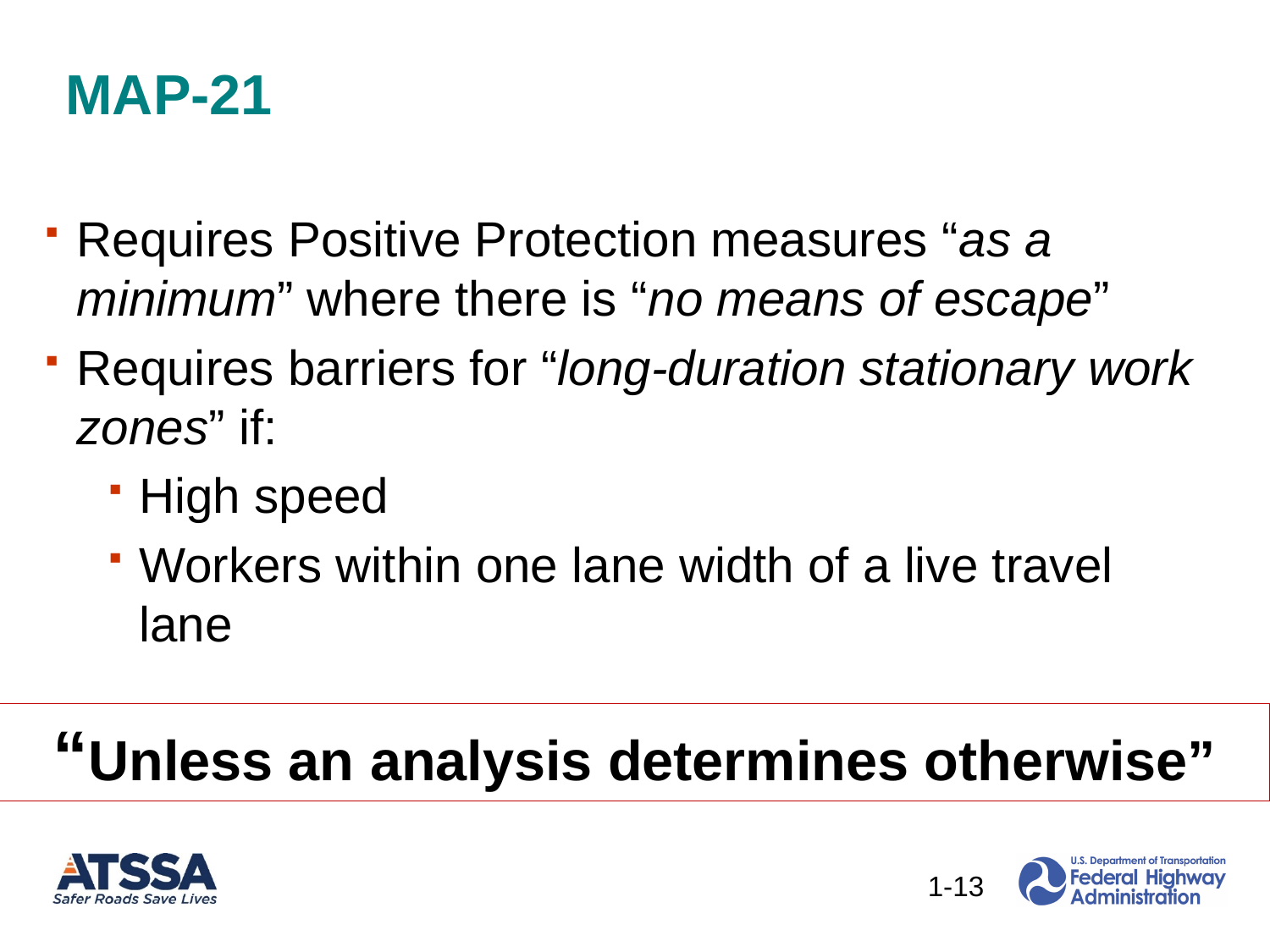

# MAP-21
Requires Positive Protection measures “as a minimum” where there is “no means of escape”
Requires barriers for “long-duration stationary work zones” if:
High speed
Workers within one lane width of a live travel lane
“Unless an analysis determines otherwise”